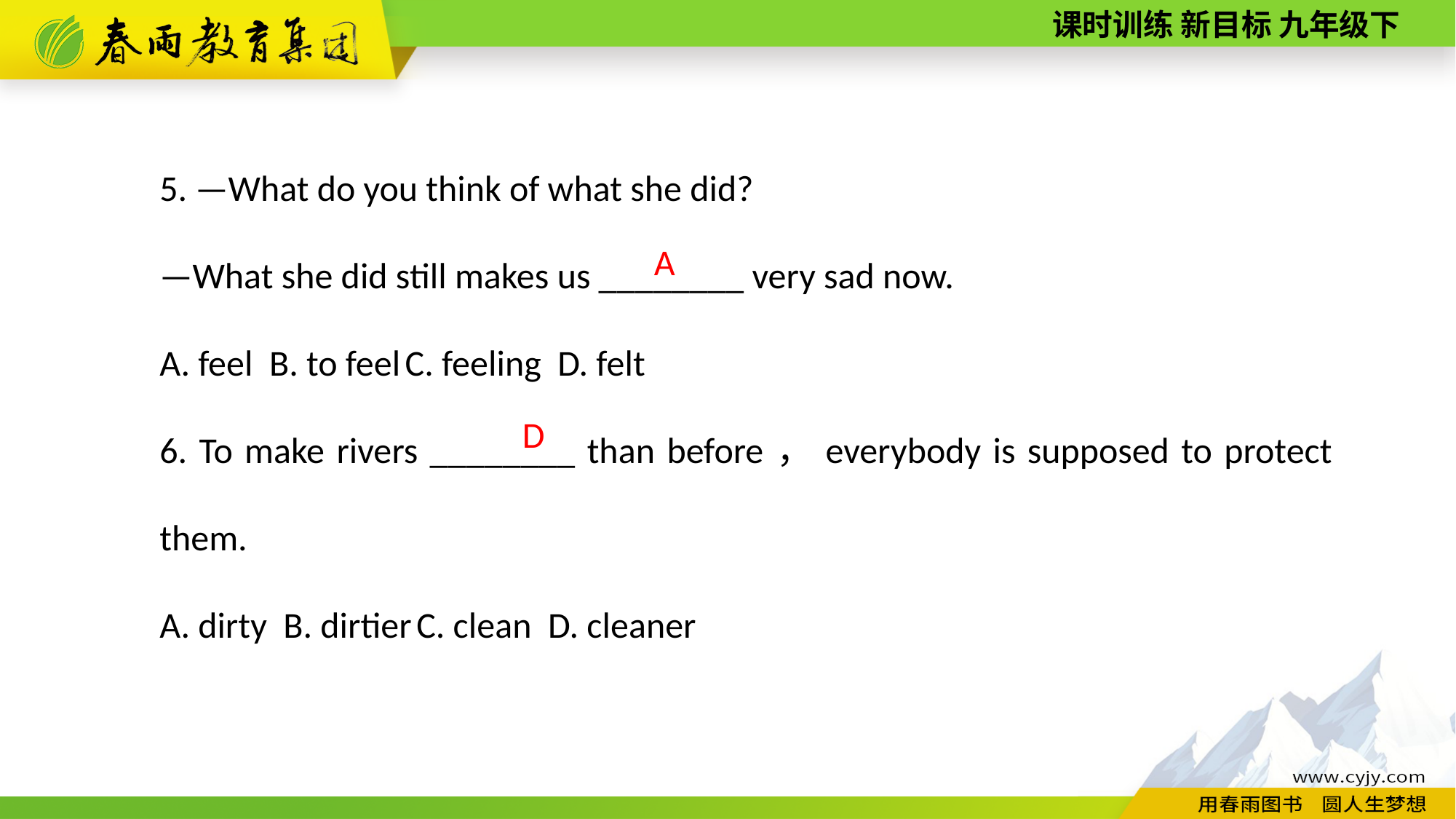

5. —What do you think of what she did?
—What she did still makes us ________ very sad now.
A. feel  B. to feel C. feeling  D. felt
6. To make rivers ________ than before，everybody is supposed to protect them.
A. dirty  B. dirtier C. clean  D. cleaner
A
D